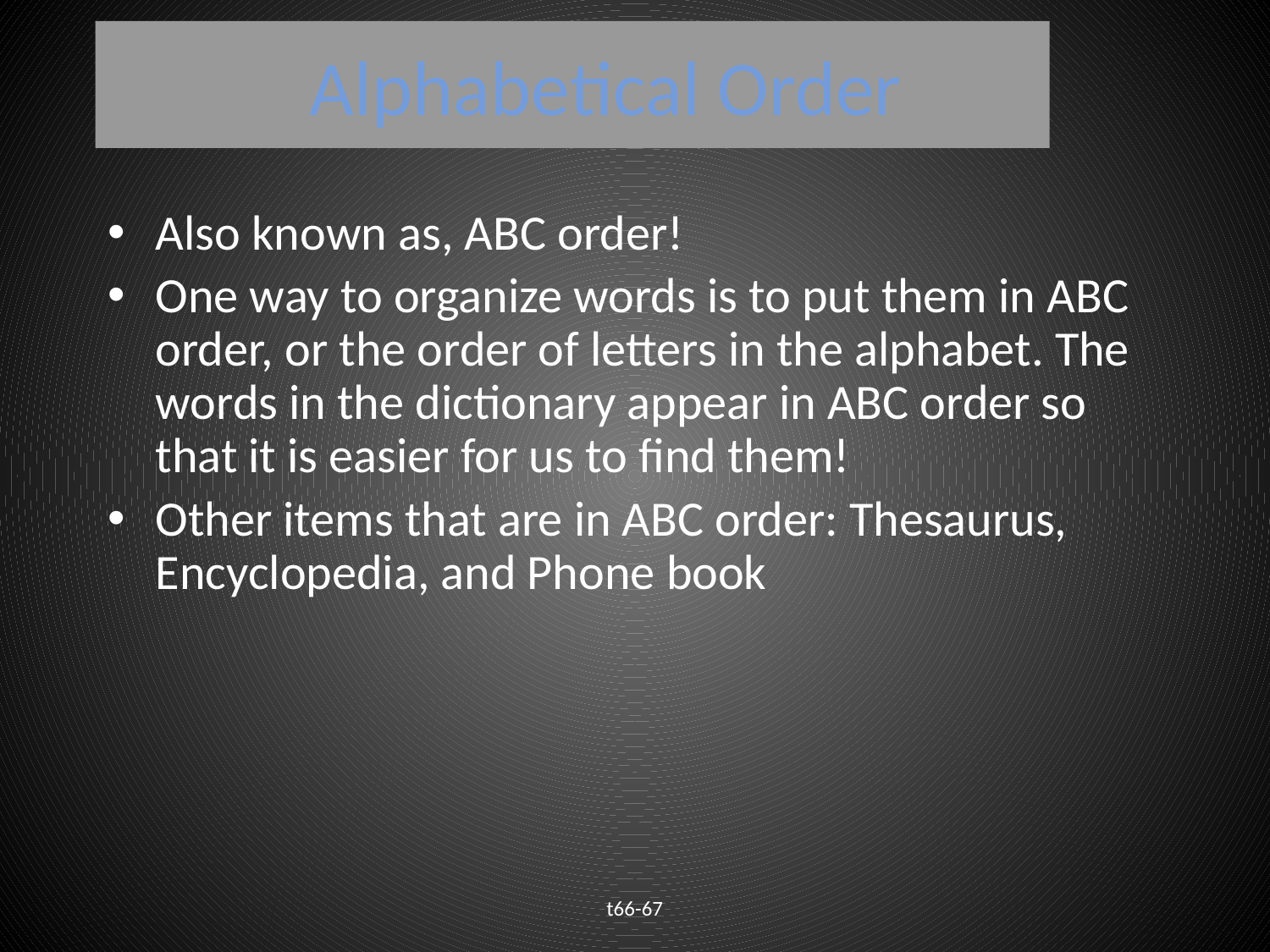

# Alphabetical Order
Also known as, ABC order!
One way to organize words is to put them in ABC order, or the order of letters in the alphabet. The words in the dictionary appear in ABC order so that it is easier for us to find them!
Other items that are in ABC order: Thesaurus, Encyclopedia, and Phone book
t66-67